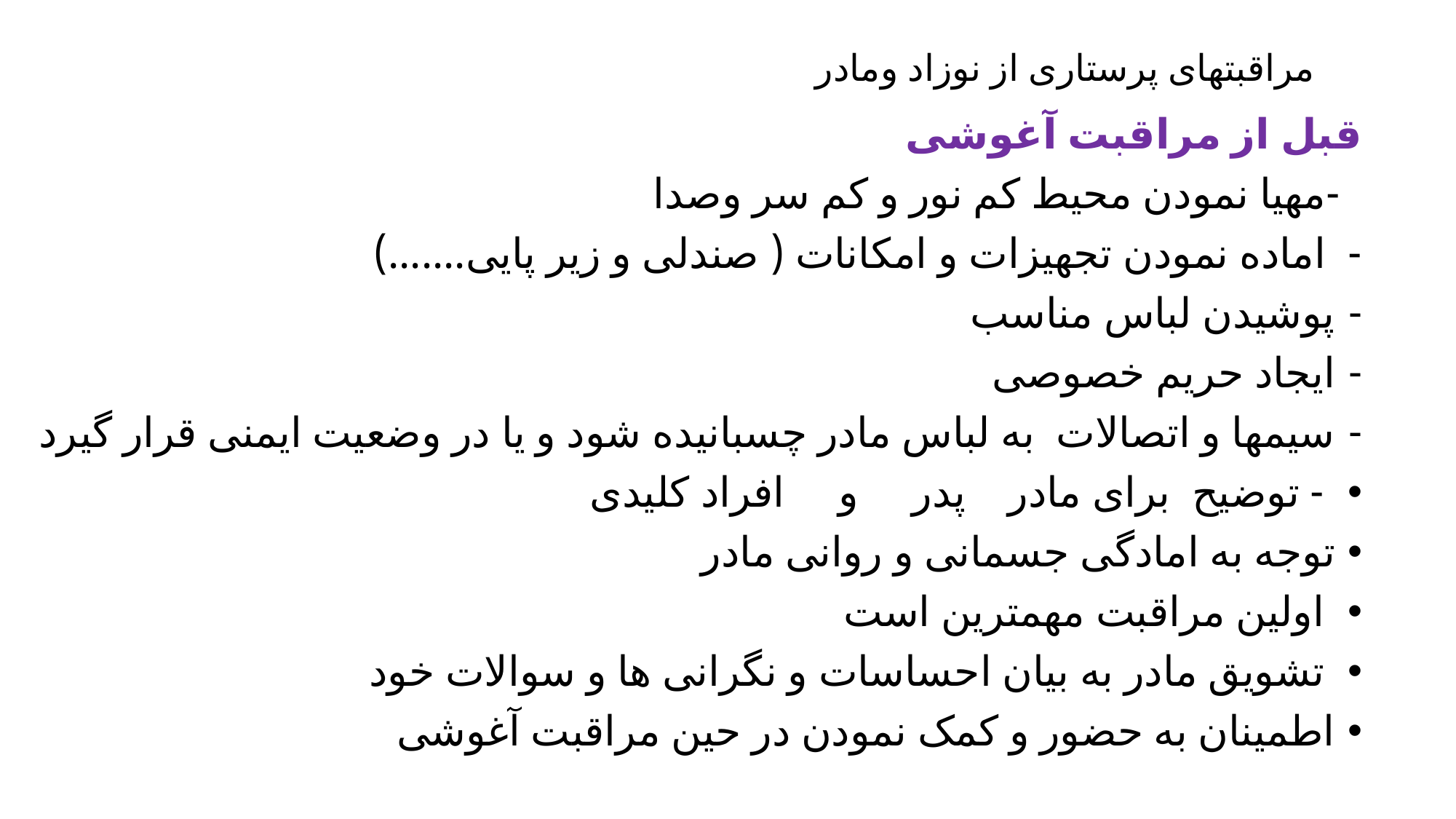

# مراقبتهای پرستاری از نوزاد ومادر
قبل از مراقبت آغوشی
  -مهیا نمودن محیط کم نور و کم سر وصدا
-  اماده نمودن تجهیزات و امکانات ( صندلی و زیر پایی.......)
پوشیدن لباس مناسب
ایجاد حریم خصوصی
سیمها و اتصالات  به لباس مادر چسبانیده شود و یا در وضعیت ایمنی قرار گیرد
 - توضیح  برای مادر    پدر     و     افراد کلیدی
توجه به امادگی جسمانی و روانی مادر
 اولین مراقبت مهمترین است
 تشویق مادر به بیان احساسات و نگرانی ها و سوالات خود
اطمینان به حضور و کمک نمودن در حین مراقبت آغوشی